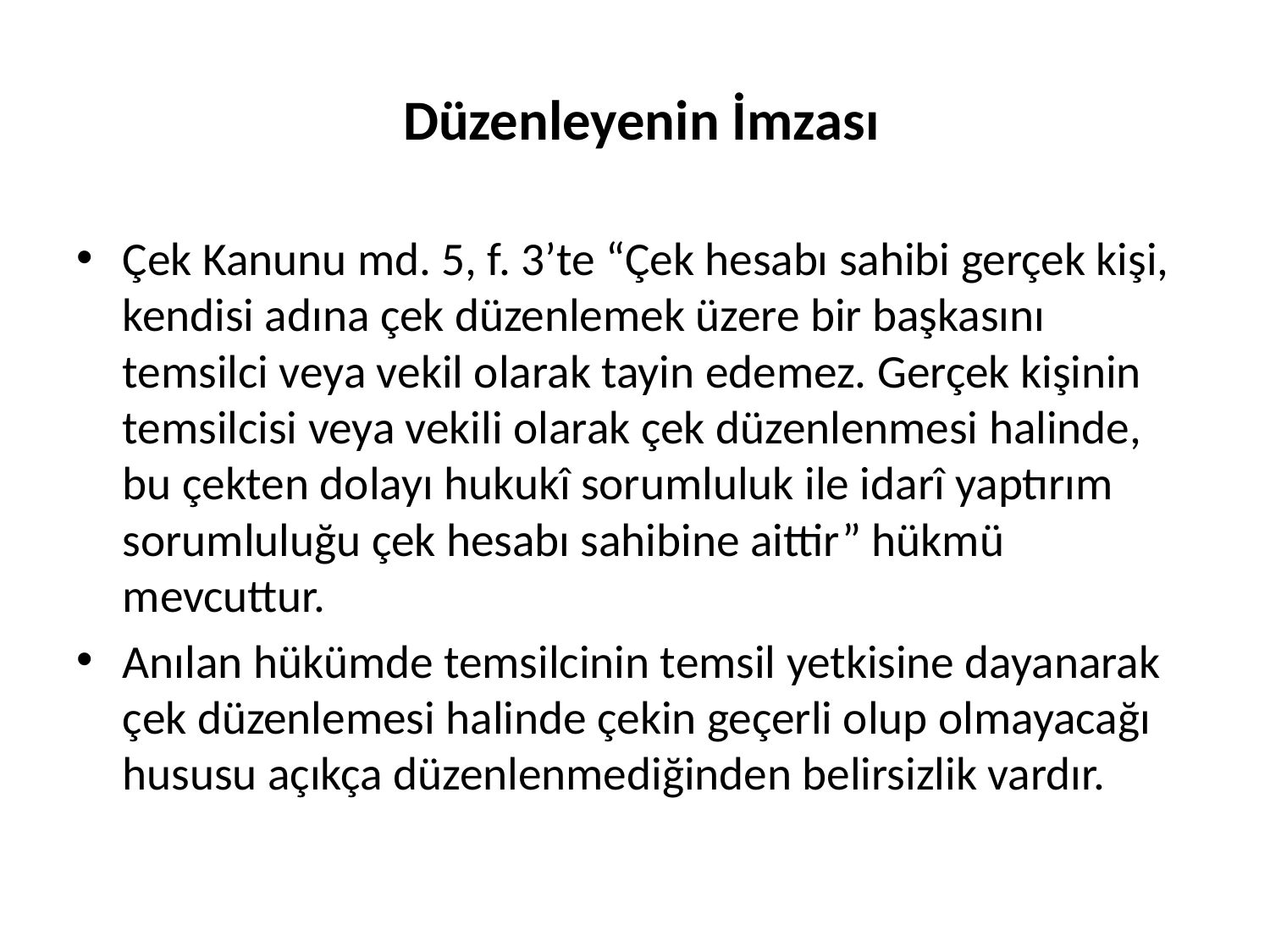

# Düzenleyenin İmzası
Çek Kanunu md. 5, f. 3’te “Çek hesabı sahibi gerçek kişi, kendisi adına çek düzenlemek üzere bir başkasını temsilci veya vekil olarak tayin edemez. Gerçek kişinin temsilcisi veya vekili olarak çek düzenlenmesi halinde, bu çekten dolayı hukukî sorumluluk ile idarî yaptırım sorumluluğu çek hesabı sahibine aittir” hükmü mevcuttur.
Anılan hükümde temsilcinin temsil yetkisine dayanarak çek düzenlemesi halinde çekin geçerli olup olmayacağı hususu açıkça düzenlenmediğinden belirsizlik vardır.